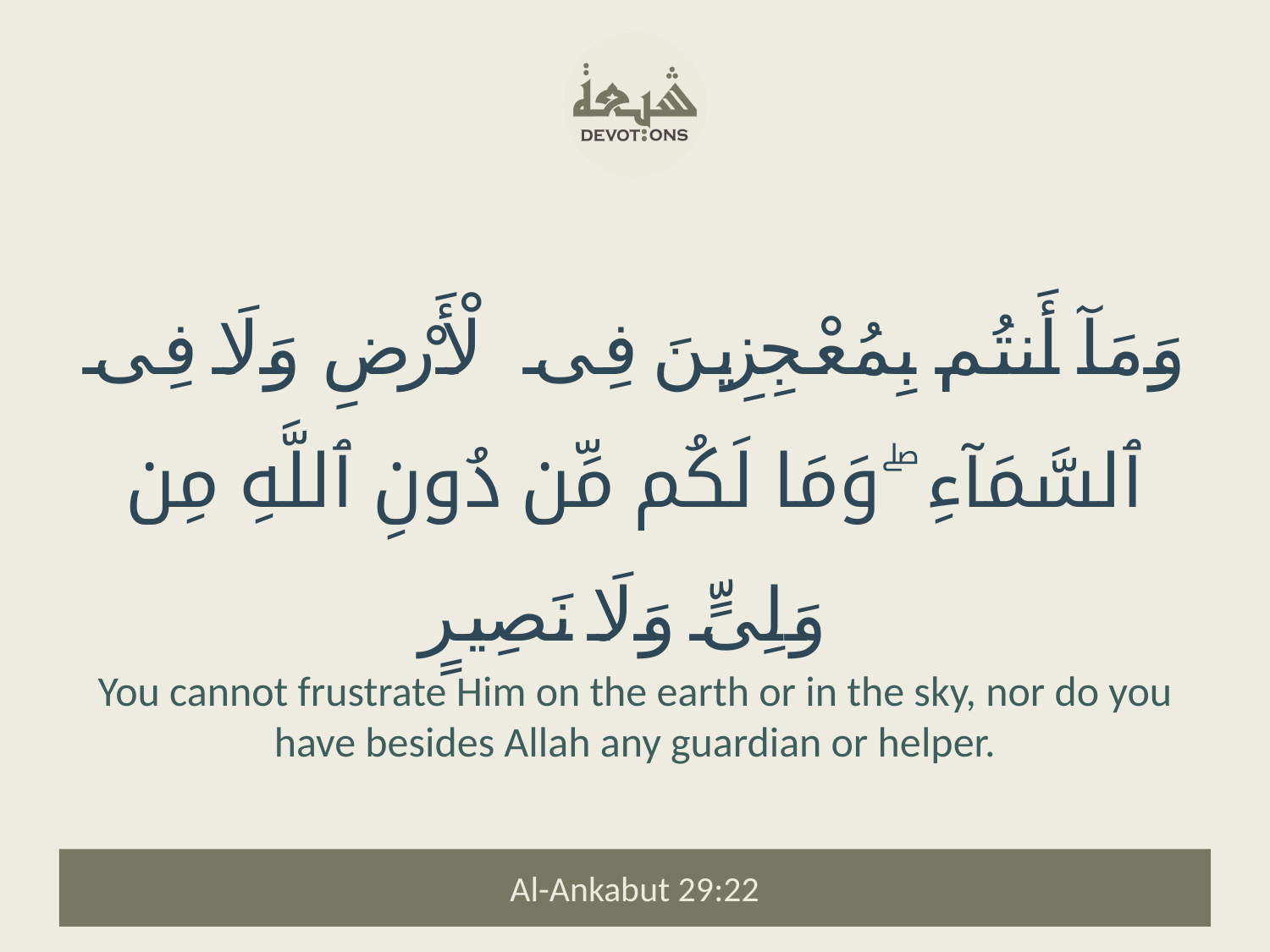

وَمَآ أَنتُم بِمُعْجِزِينَ فِى ٱلْأَرْضِ وَلَا فِى ٱلسَّمَآءِ ۖ وَمَا لَكُم مِّن دُونِ ٱللَّهِ مِن وَلِىٍّ وَلَا نَصِيرٍ
You cannot frustrate Him on the earth or in the sky, nor do you have besides Allah any guardian or helper.
Al-Ankabut 29:22